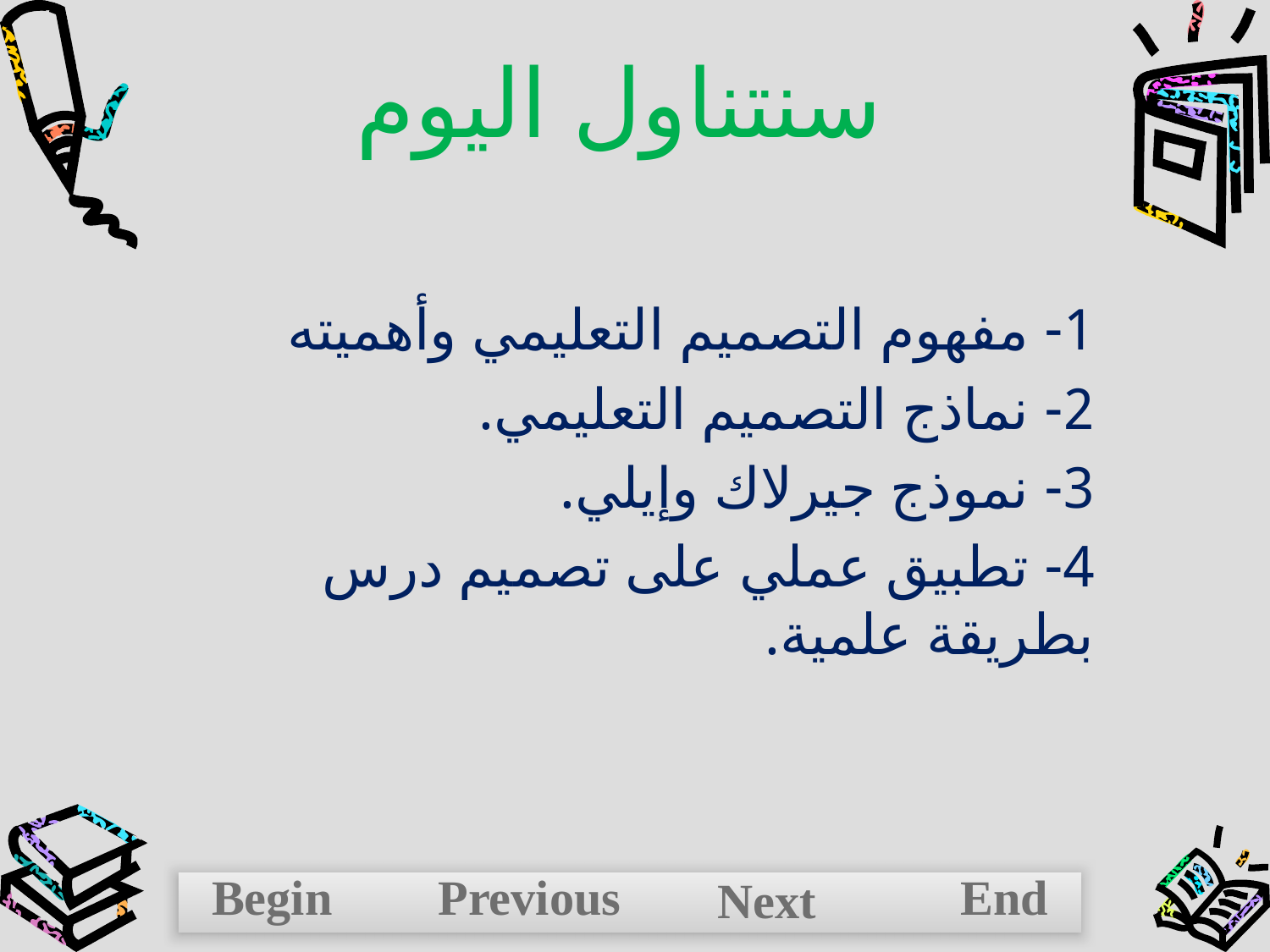

# سنتناول اليوم
1- مفهوم التصميم التعليمي وأهميته
2- نماذج التصميم التعليمي.
3- نموذج جيرلاك وإيلي.
4- تطبيق عملي على تصميم درس بطريقة علمية.
Begin
Previous
End
Next